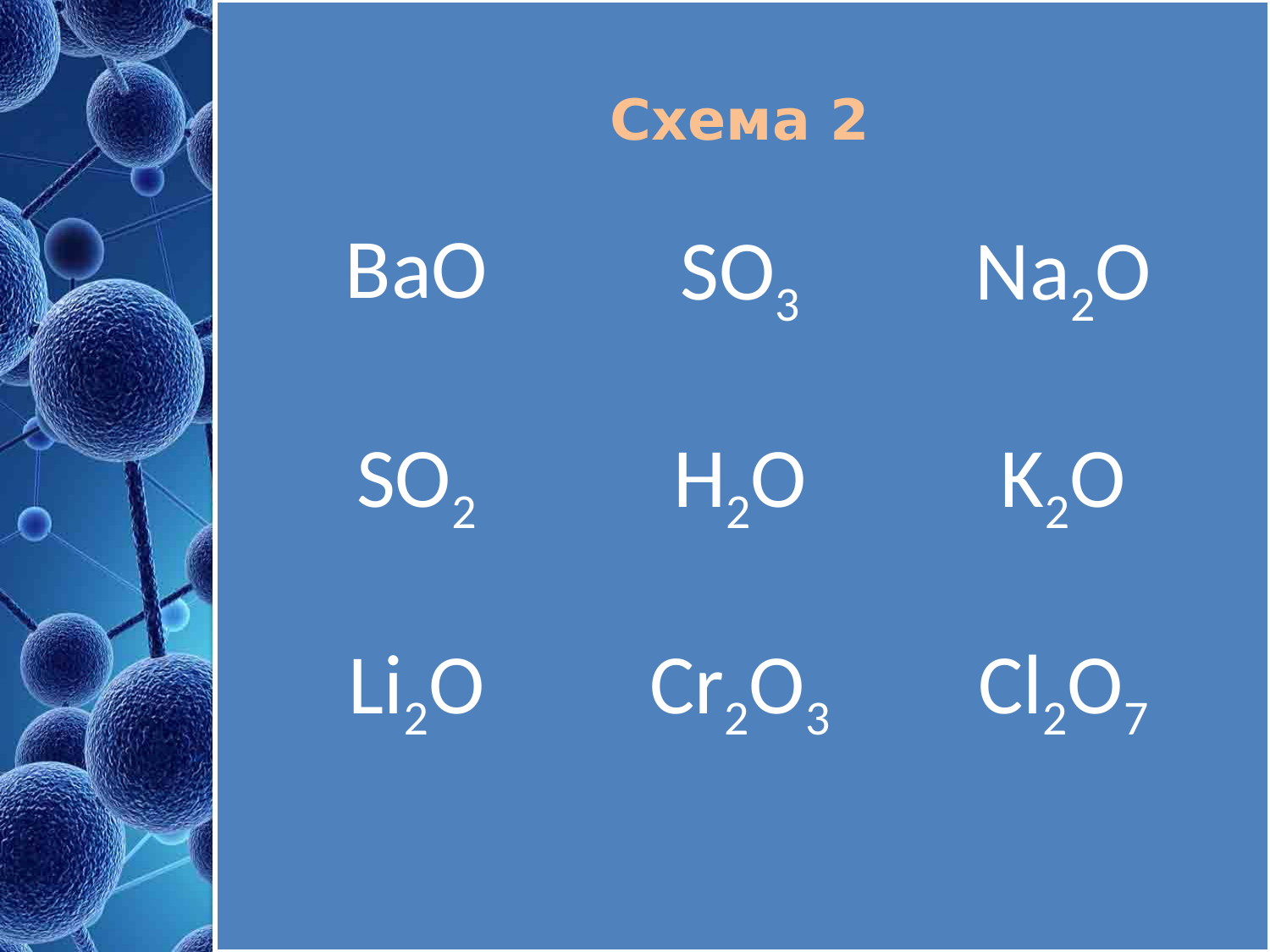

# Схема 2
| BaO | SO3 | Na2O |
| --- | --- | --- |
| SO2 | H2O | K2O |
| Li2O | Cr2O3 | Cl2O7 |